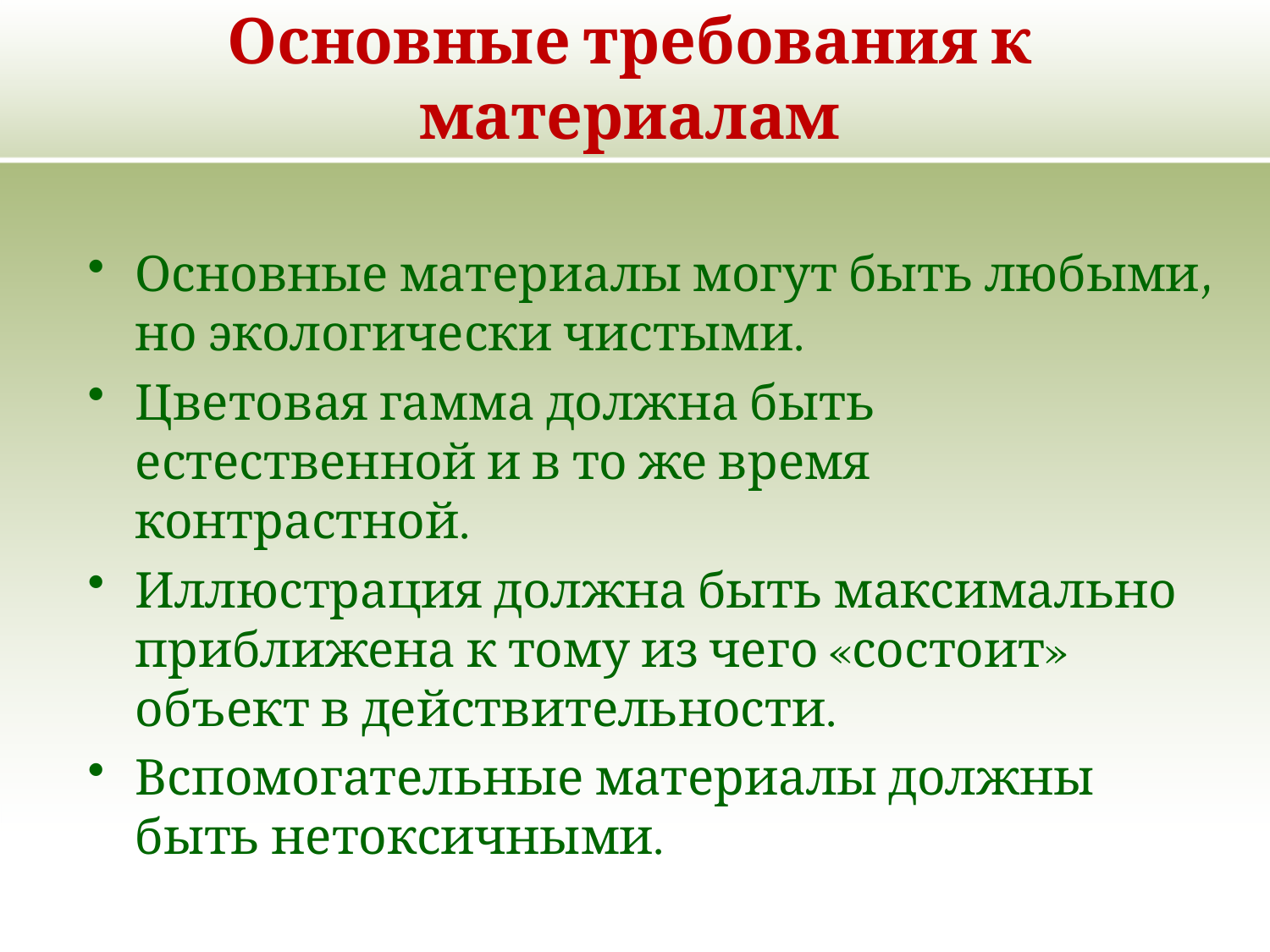

# Основные требования к материалам
Основные материалы могут быть любыми, но экологически чистыми.
Цветовая гамма должна быть естественной и в то же время контрастной.
Иллюстрация должна быть максимально приближена к тому из чего «состоит» объект в действительности.
Вспомогательные материалы должны быть нетоксичными.